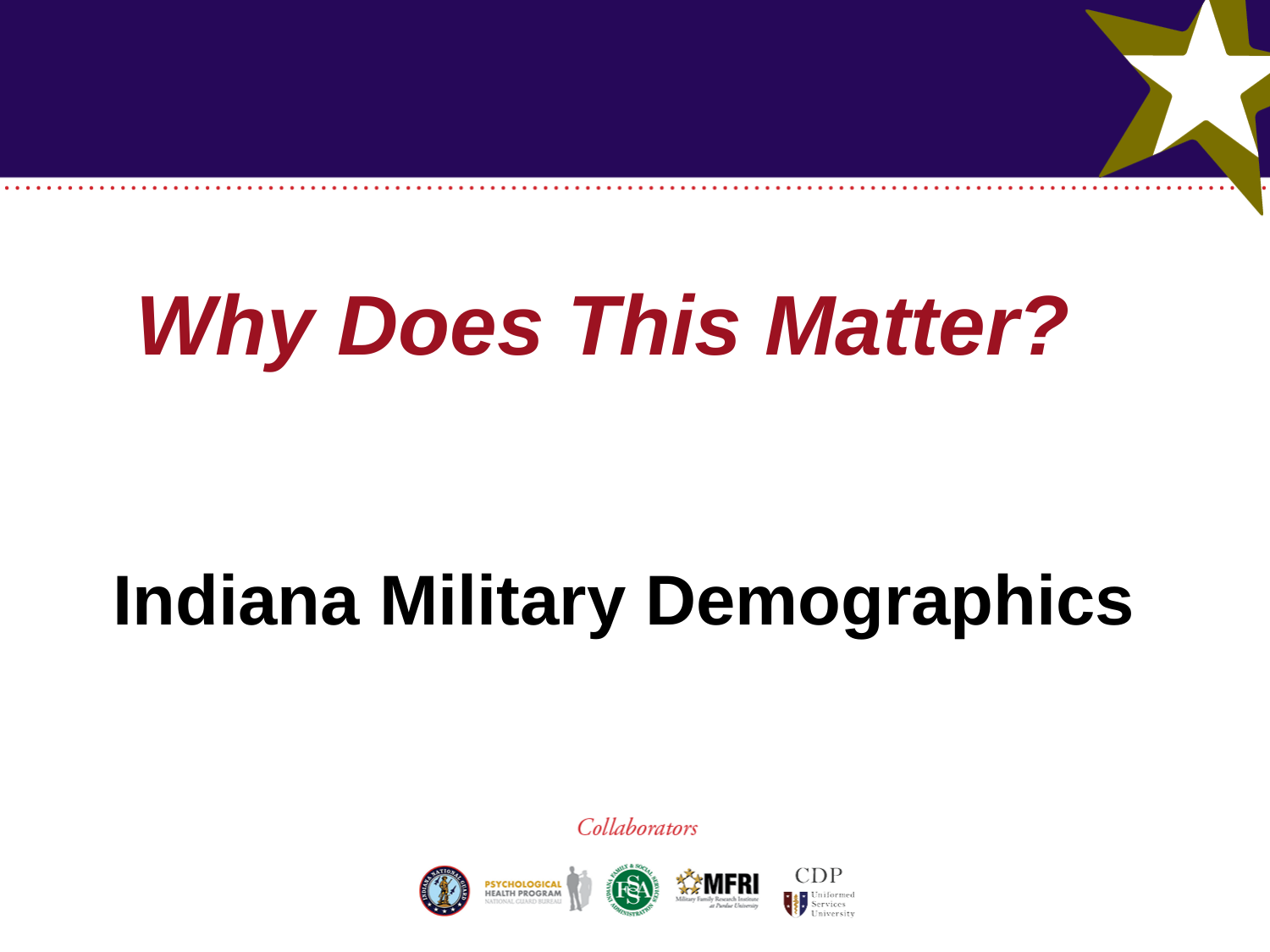

Why Does This Matter?
# Indiana Military Demographics